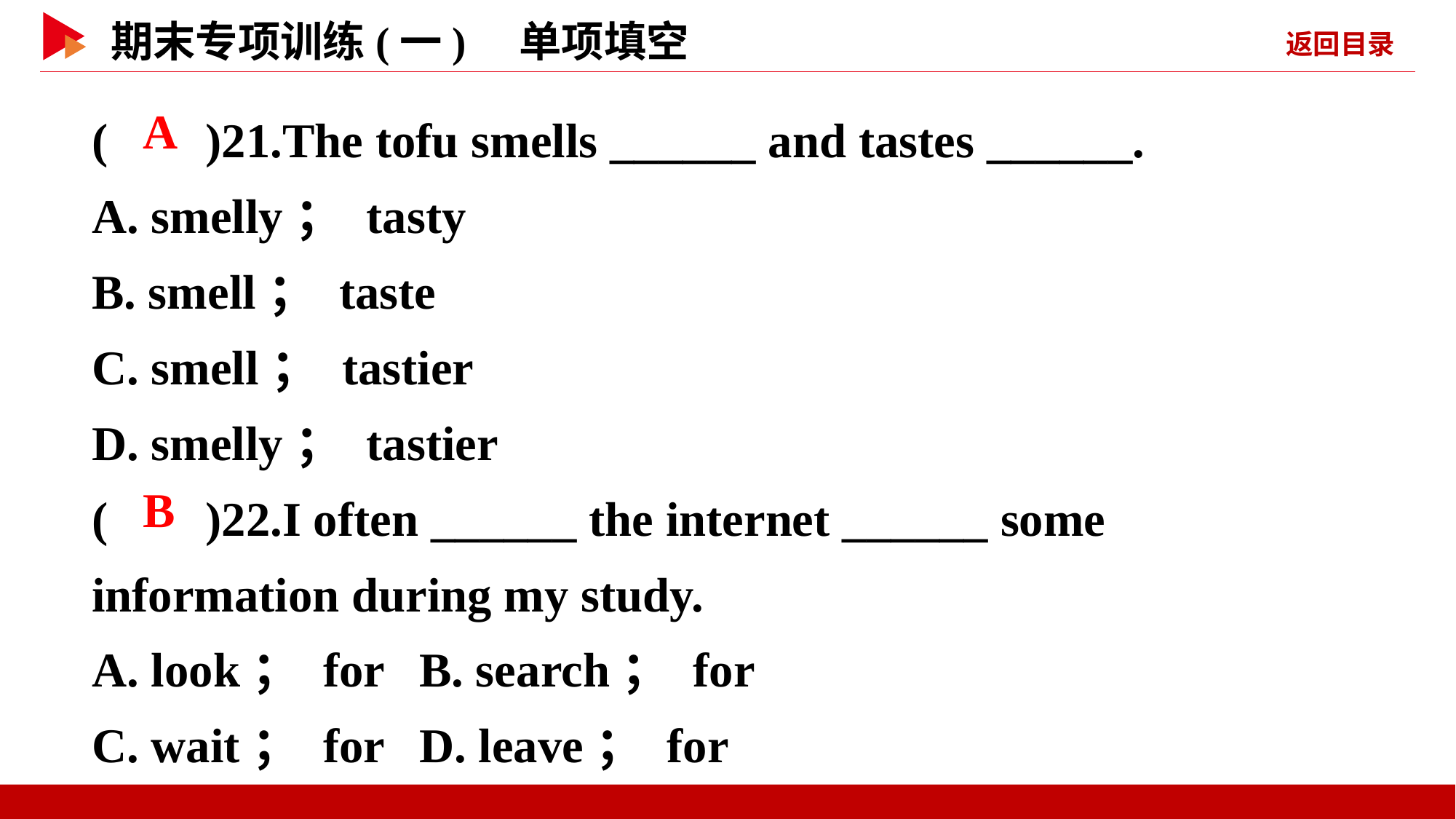

(        )21.The tofu smells ______ and tastes ______.
A. smelly； tasty
B. smell； taste
C. smell； tastier
D. smelly； tastier
(        )22.I often ______ the internet ______ some information during my study.
A. look； for	B. search； for
C. wait； for	D. leave； for
   A
   B